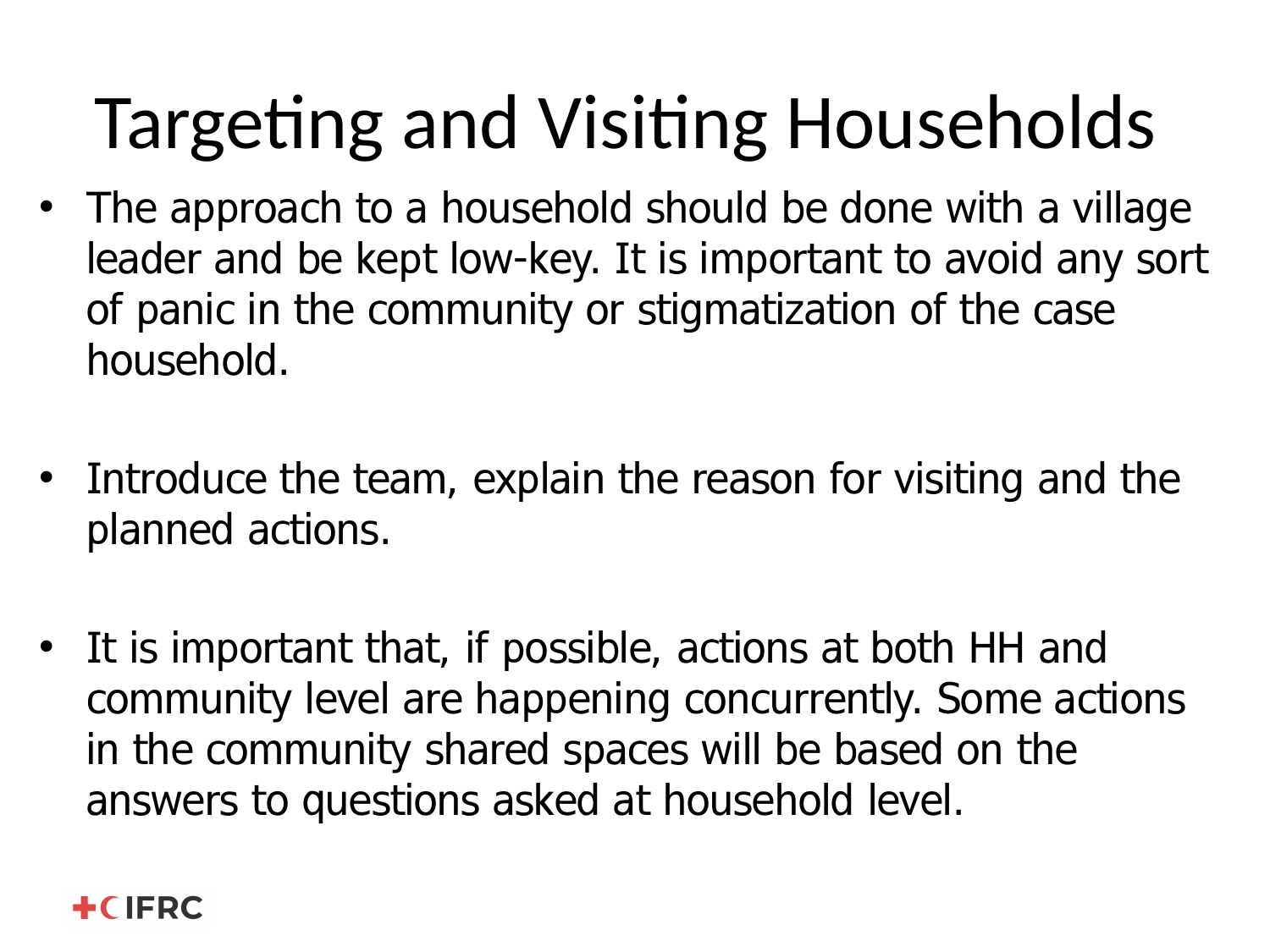

# Targeting and Visiting Households
The approach to a household should be done with a village leader and be kept low-key. It is important to avoid any sort of panic in the community or stigmatization of the case household.

Introduce the team, explain the reason for visiting and the planned actions.

It is important that, if possible, actions at both HH and community level are happening concurrently. Some actions in the community shared spaces will be based on the answers to questions asked at household level.